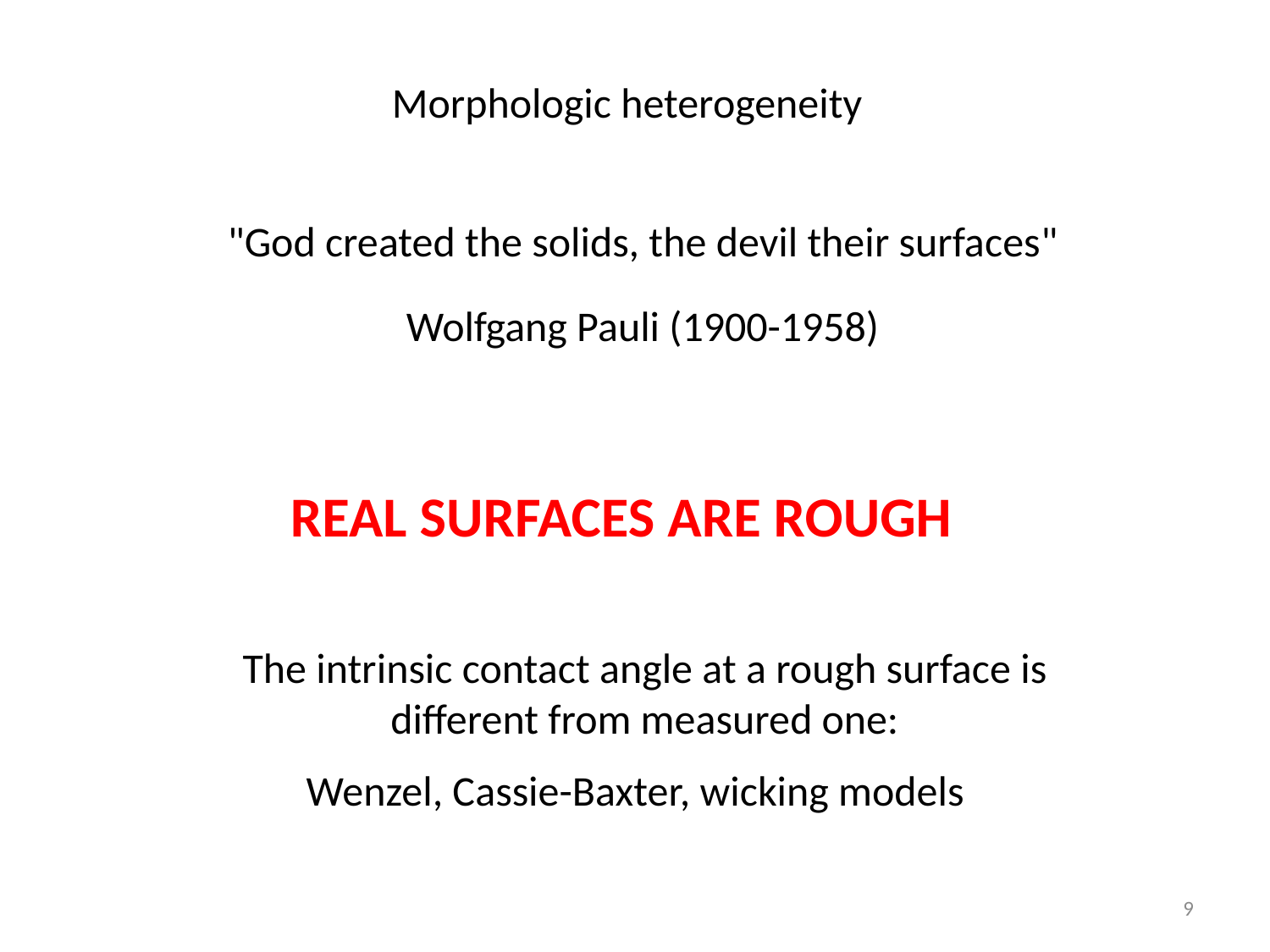

Morphologic heterogeneity
"God created the solids, the devil their surfaces"

Wolfgang Pauli (1900-1958)

REAL SURFACES ARE ROUGH
The intrinsic contact angle at a rough surface is different from measured one:
Wenzel, Cassie-Baxter, wicking models
9